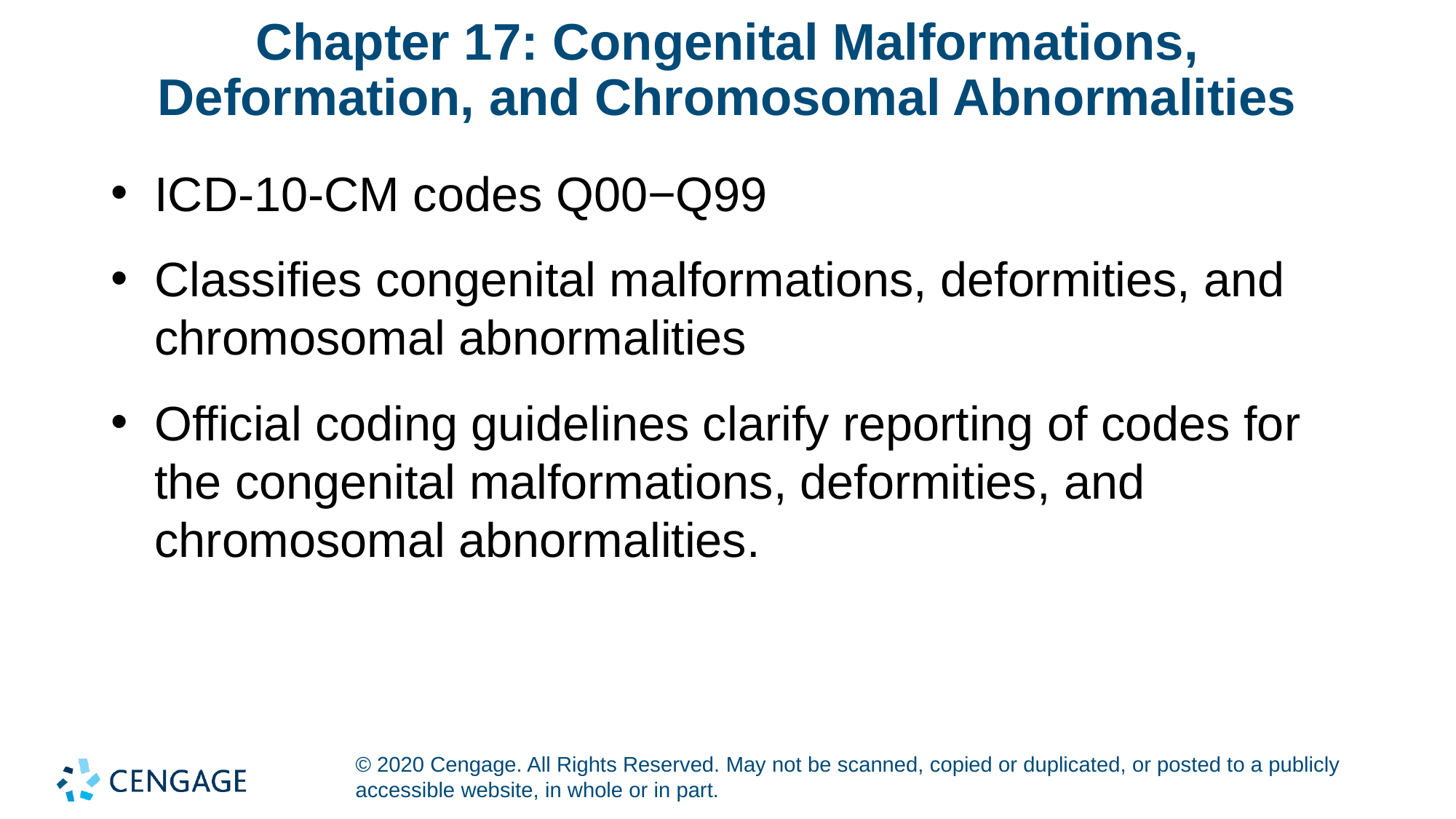

# Chapter 17: Congenital Malformations, Deformation, and Chromosomal Abnormalities
ICD-10-CM codes Q00−Q99
Classifies congenital malformations, deformities, and chromosomal abnormalities
Official coding guidelines clarify reporting of codes for the congenital malformations, deformities, and chromosomal abnormalities.